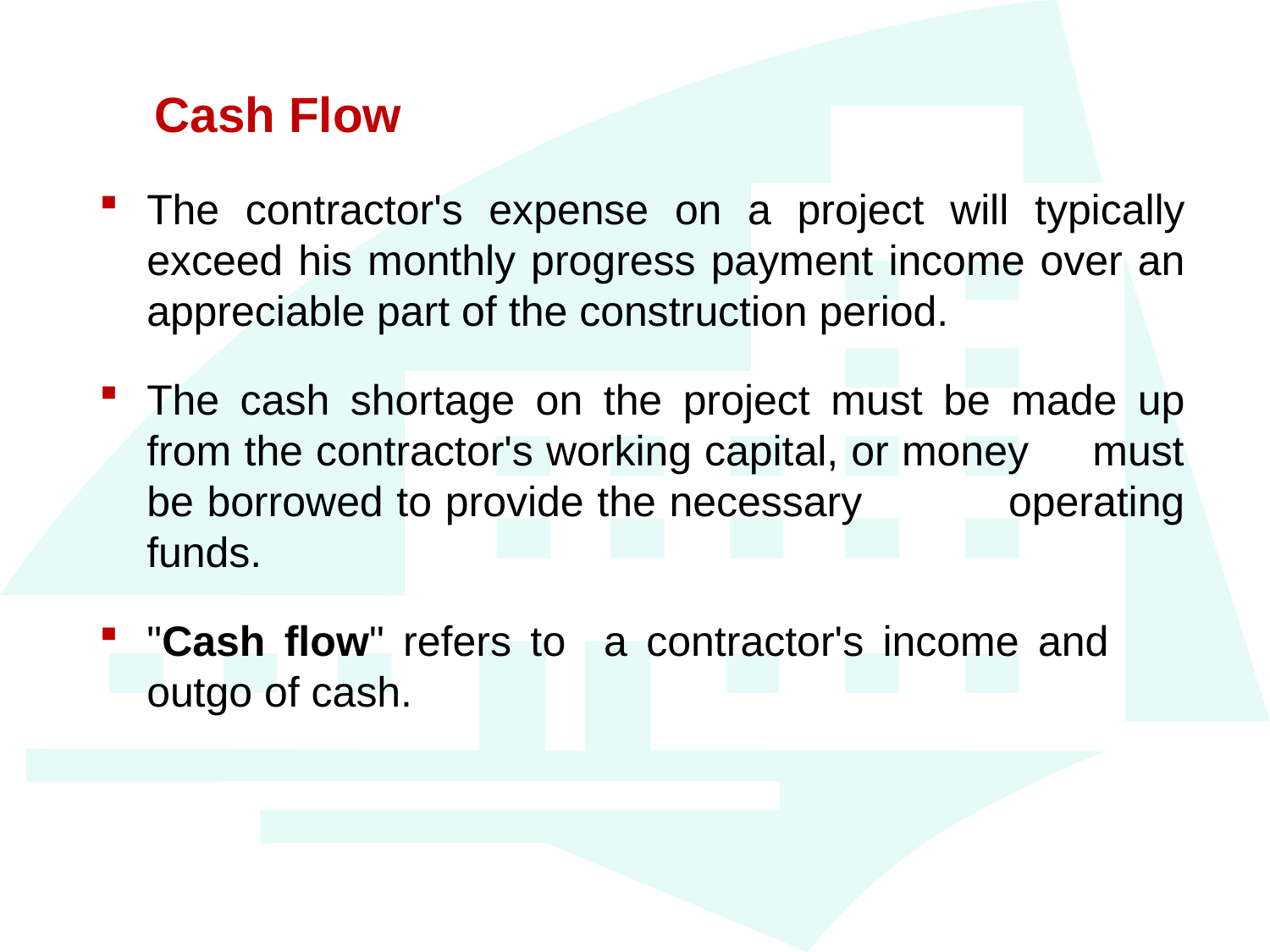

Cash Flow
The contractor's expense on a project will typically exceed his monthly progress payment income over an appreciable part of the construction period.

The cash shortage on the project must be made up from the contractor's working capital, or money     must be borrowed to provide the necessary           operating funds.

"Cash flow" refers to  a contractor's income and     outgo of cash.
1/1/2013 3:59 PM